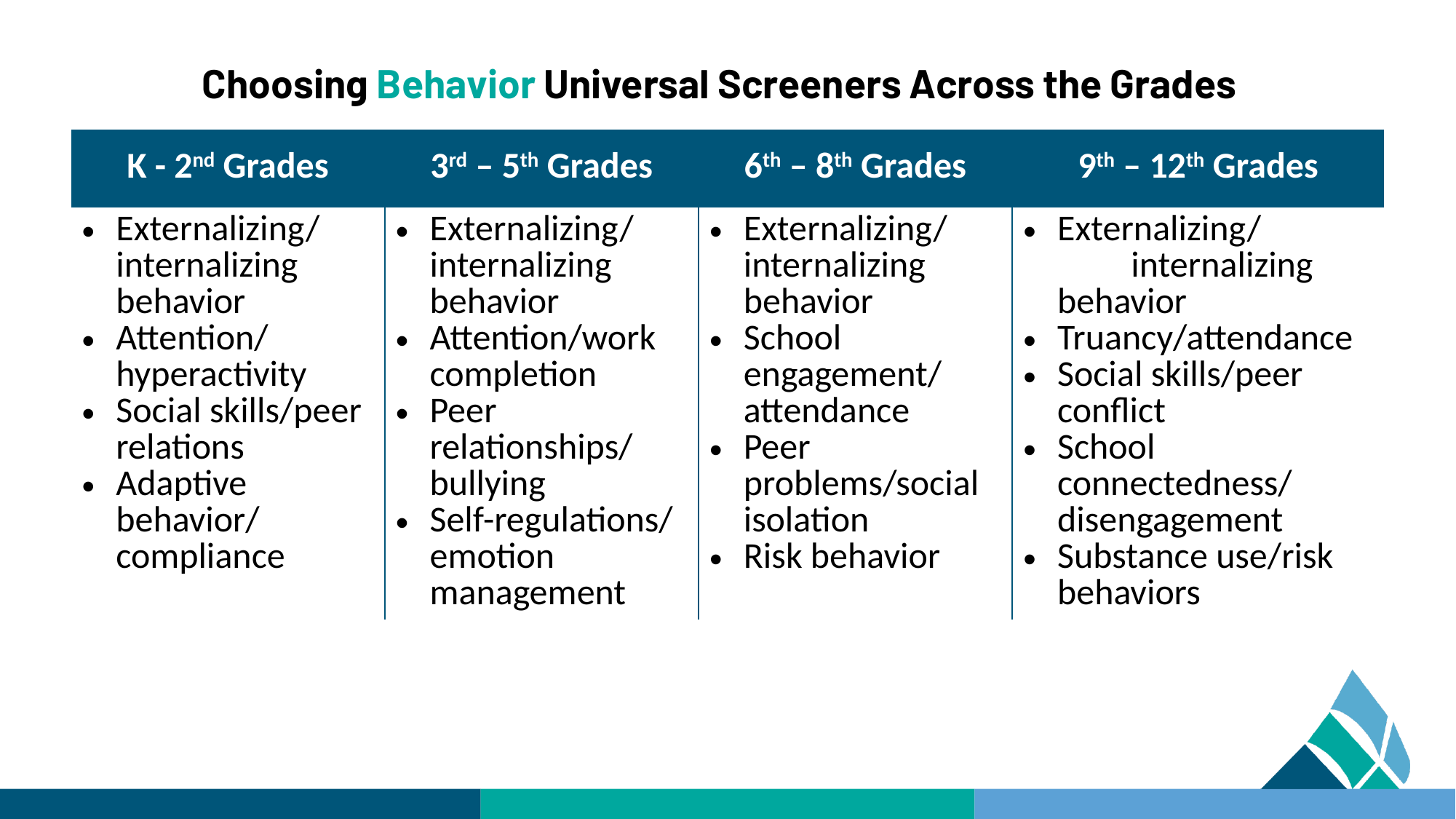

# Choosing Behavior Universal Screeners Across the Grades
| K - 2nd Grades | 3rd – 5th Grades | 6th – 8th Grades | 9th – 12th Grades |
| --- | --- | --- | --- |
| Externalizing/ internalizing behavior Attention/ hyperactivity Social skills/peer relations Adaptive behavior/ compliance | Externalizing/ internalizing behavior Attention/work completion Peer relationships/ bullying Self-regulations/ emotion management | Externalizing/ internalizing behavior School engagement/ attendance Peer problems/social isolation Risk behavior | Externalizing/ internalizing behavior Truancy/attendance Social skills/peer conflict School connectedness/ disengagement Substance use/risk behaviors |